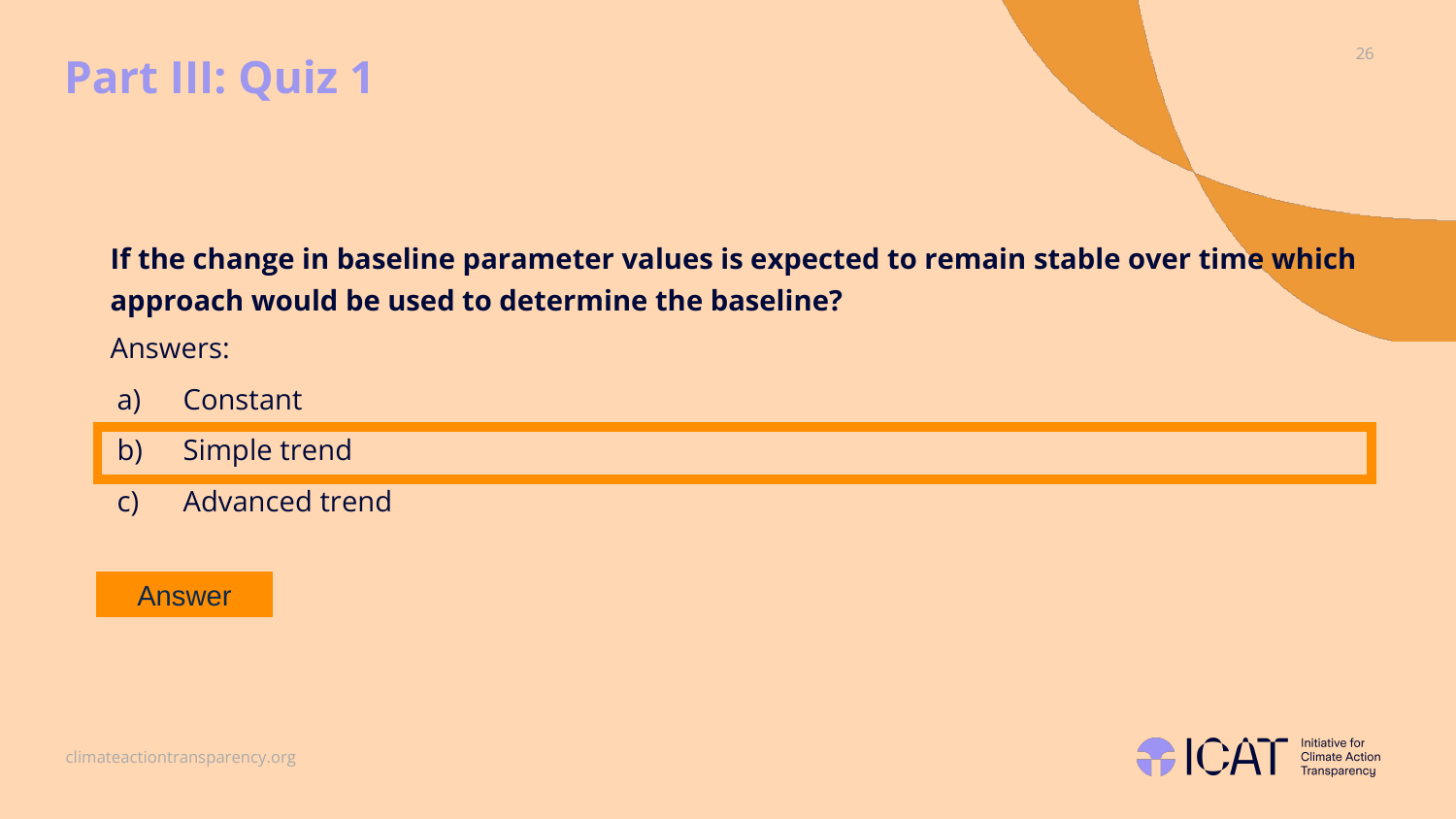

# Part III: Quiz 1
If the change in baseline parameter values is expected to remain stable over time which approach would be used to determine the baseline?
Answers:
Constant
Simple trend
Advanced trend

Answer